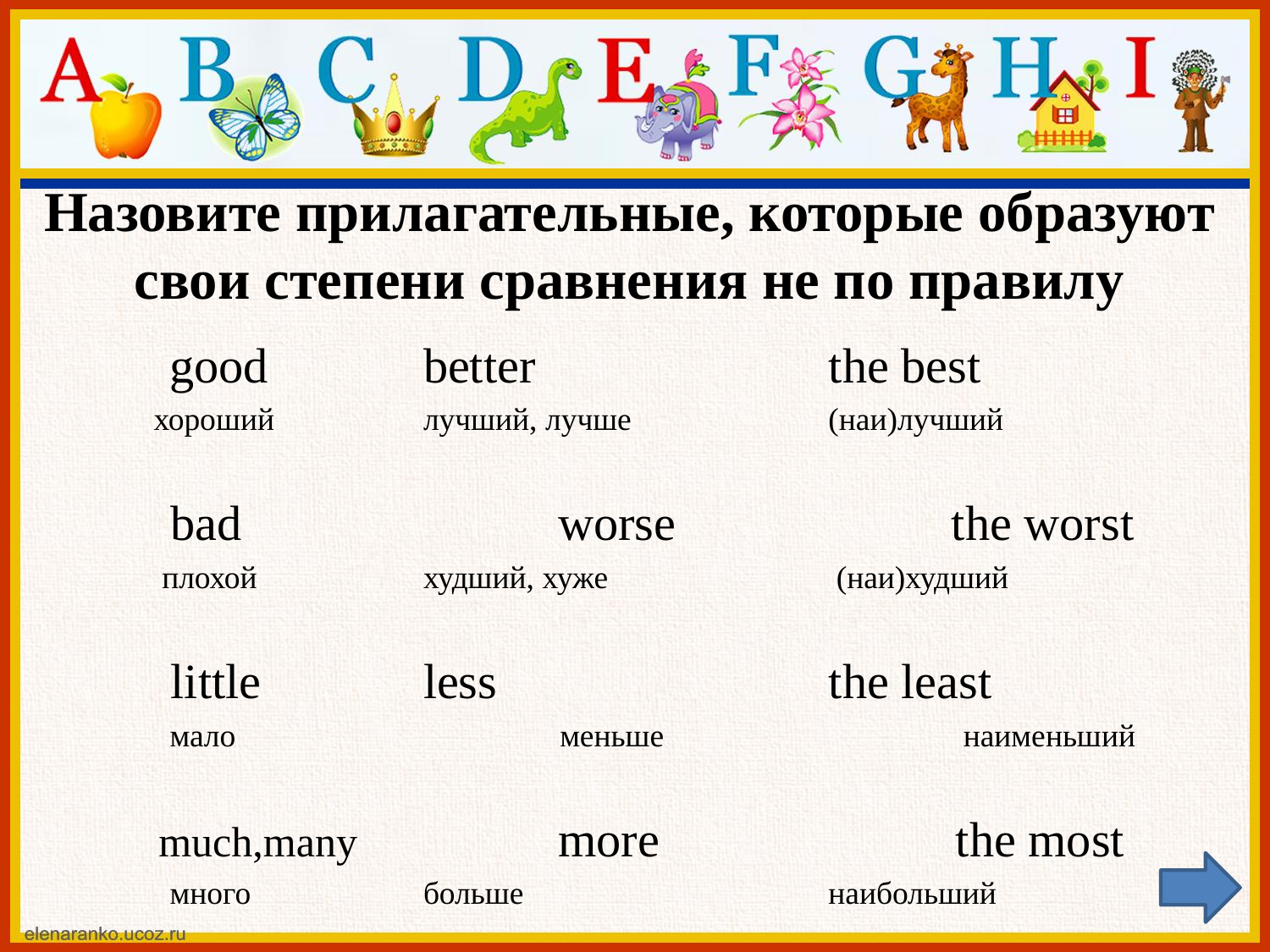

Назовите прилагательные, которые образуют свои степени сравнения не по правилу
	good		better			  the best
    хороший		лучший, лучше		   (наи)лучший

    bad		           worse		            the worst
     плохой		худший, хуже		    (наи)худший

    little		less			  the least
      мало		                 меньше			    наименьший

   much,many	           more			  the most
      много		больше			   наибольший